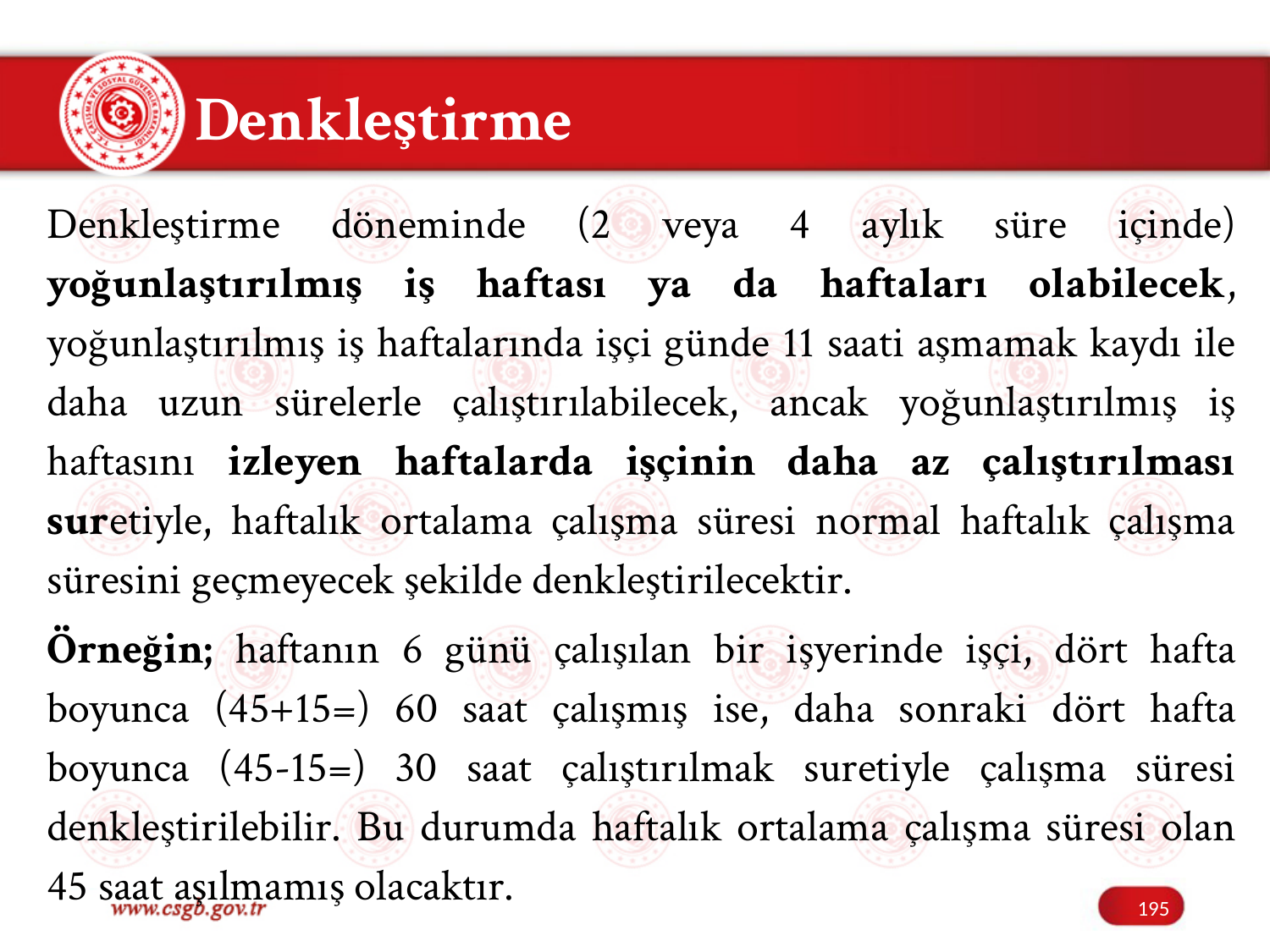

# Denkleştirme
Denkleştirme döneminde (2 veya 4 aylık süre içinde) yoğunlaştırılmış iş haftası ya da haftaları olabilecek, yoğunlaştırılmış iş haftalarında işçi günde 11 saati aşmamak kaydı ile daha uzun sürelerle çalıştırılabilecek, ancak yoğunlaştırılmış iş haftasını izleyen haftalarda işçinin daha az çalıştırılması suretiyle, haftalık ortalama çalışma süresi normal haftalık çalışma süresini geçmeyecek şekilde denkleştirilecektir.
Örneğin; haftanın 6 günü çalışılan bir işyerinde işçi, dört hafta boyunca (45+15=) 60 saat çalışmış ise, daha sonraki dört hafta boyunca (45-15=) 30 saat çalıştırılmak suretiyle çalışma süresi denkleştirilebilir. Bu durumda haftalık ortalama çalışma süresi olan 45 saat aşılmamış olacaktır.

195